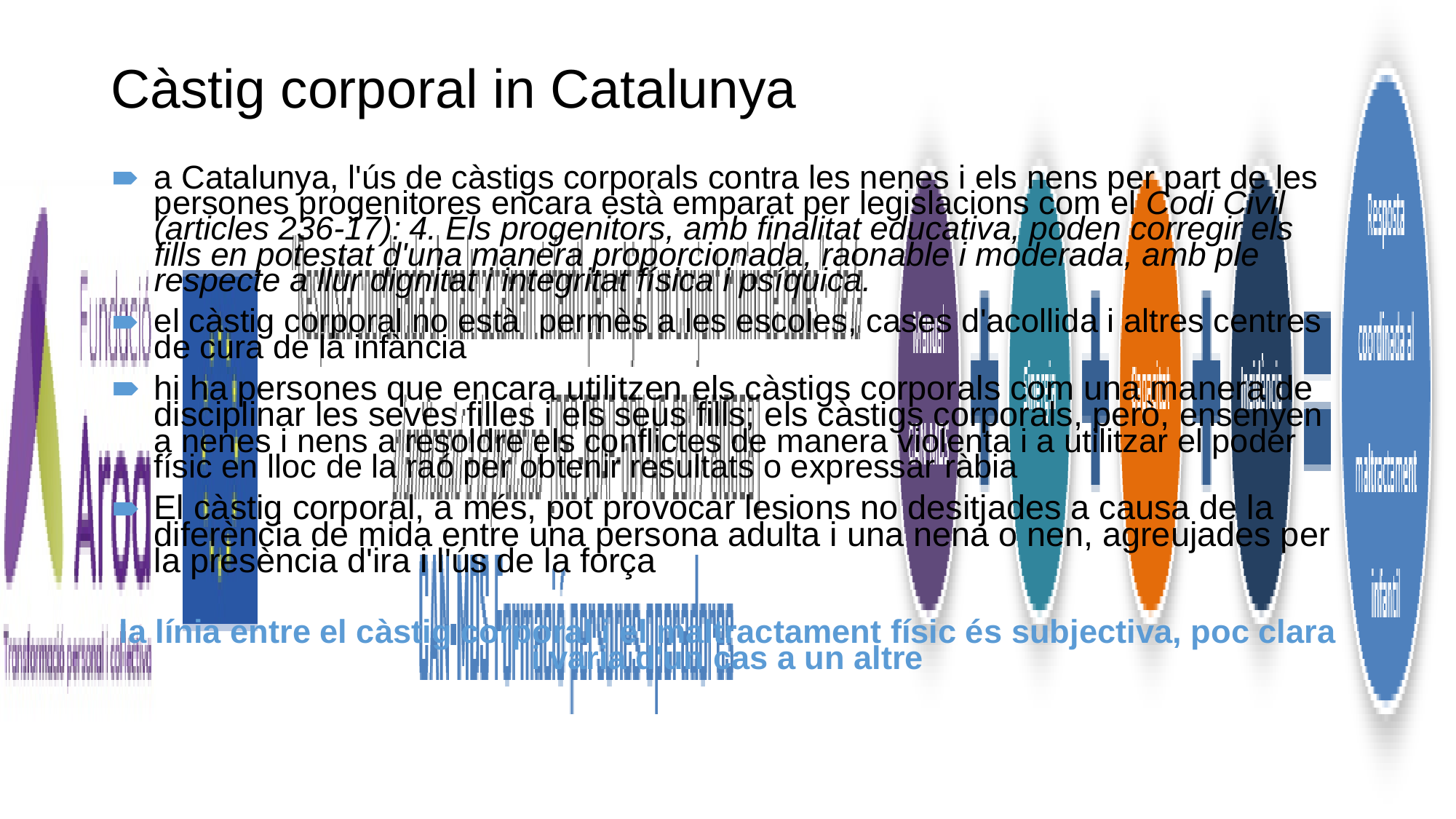

# Càstig corporal in Catalunya
a Catalunya, l'ús de càstigs corporals contra les nenes i els nens per part de les persones progenitores encara està emparat per legislacions com el Codi Civil (articles 236-17): 4. Els progenitors, amb finalitat educativa, poden corregir els fills en potestat d'una manera proporcionada, raonable i moderada, amb ple respecte a llur dignitat i integritat física i psíquica.
el càstig corporal no està  permès a les escoles, cases d'acollida i altres centres de cura de la infància
hi ha persones que encara utilitzen els càstigs corporals com una manera de disciplinar les seves filles i els seus fills; els càstigs corporals, però, ensenyen a nenes i nens a resoldre els conflictes de manera violenta i a utilitzar el poder físic en lloc de la raó per obtenir resultats o expressar ràbia
El càstig corporal, a més, pot provocar lesions no desitjades a causa de la diferència de mida entre una persona adulta i una nena o nen, agreujades per la presència d'ira i l'ús de la força

la línia entre el càstig corporal i el maltractament físic és subjectiva, poc clara i varia d'un cas a un altre